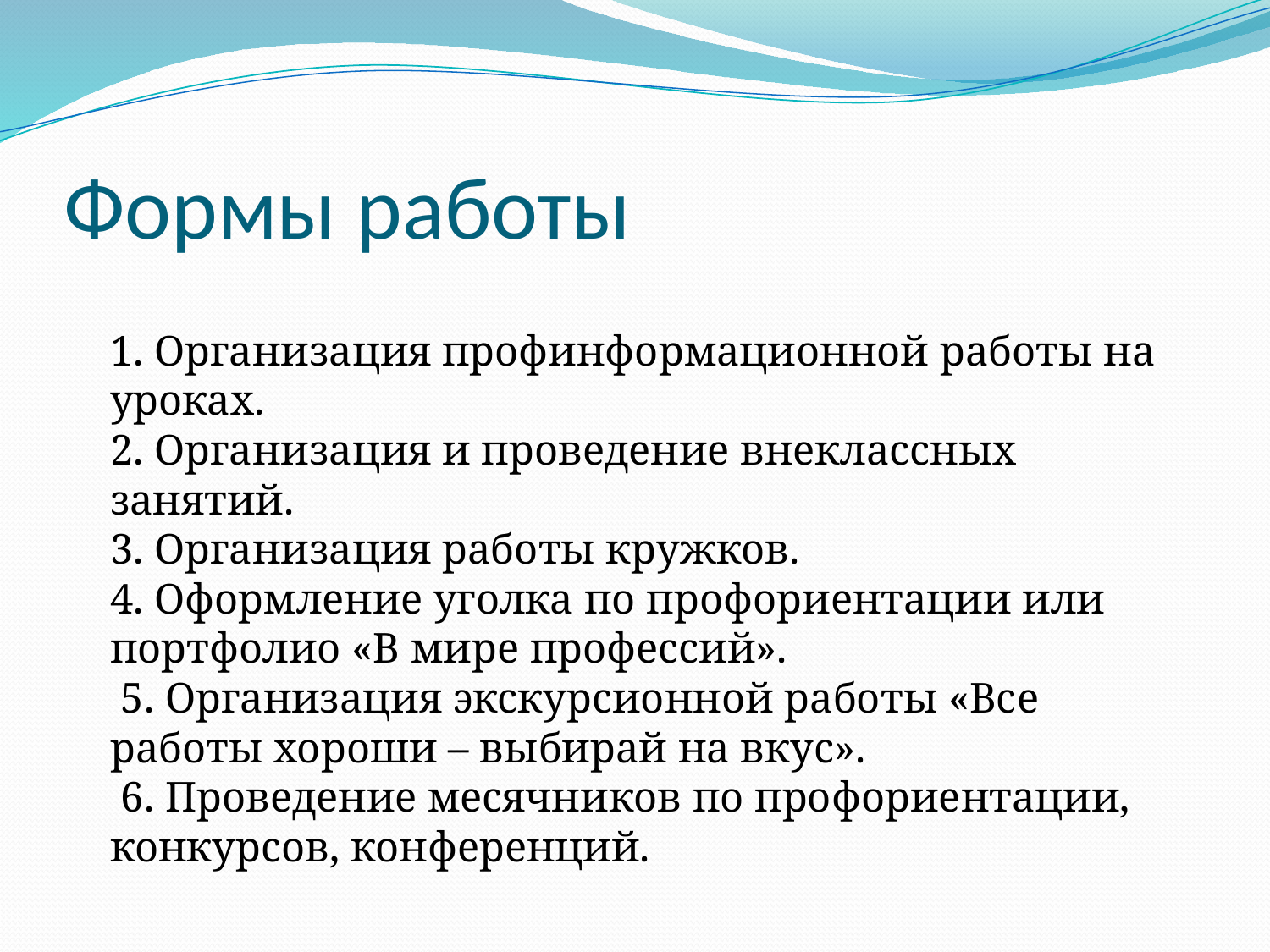

# Формы работы
1. Организация профинформационной работы на уроках.
2. Организация и проведение внеклассных занятий.
3. Организация работы кружков.
4. Оформление уголка по профориентации или портфолио «В мире профессий».
 5. Организация экскурсионной работы «Все работы хороши – выбирай на вкус».
 6. Проведение месячников по профориентации, конкурсов, конференций.